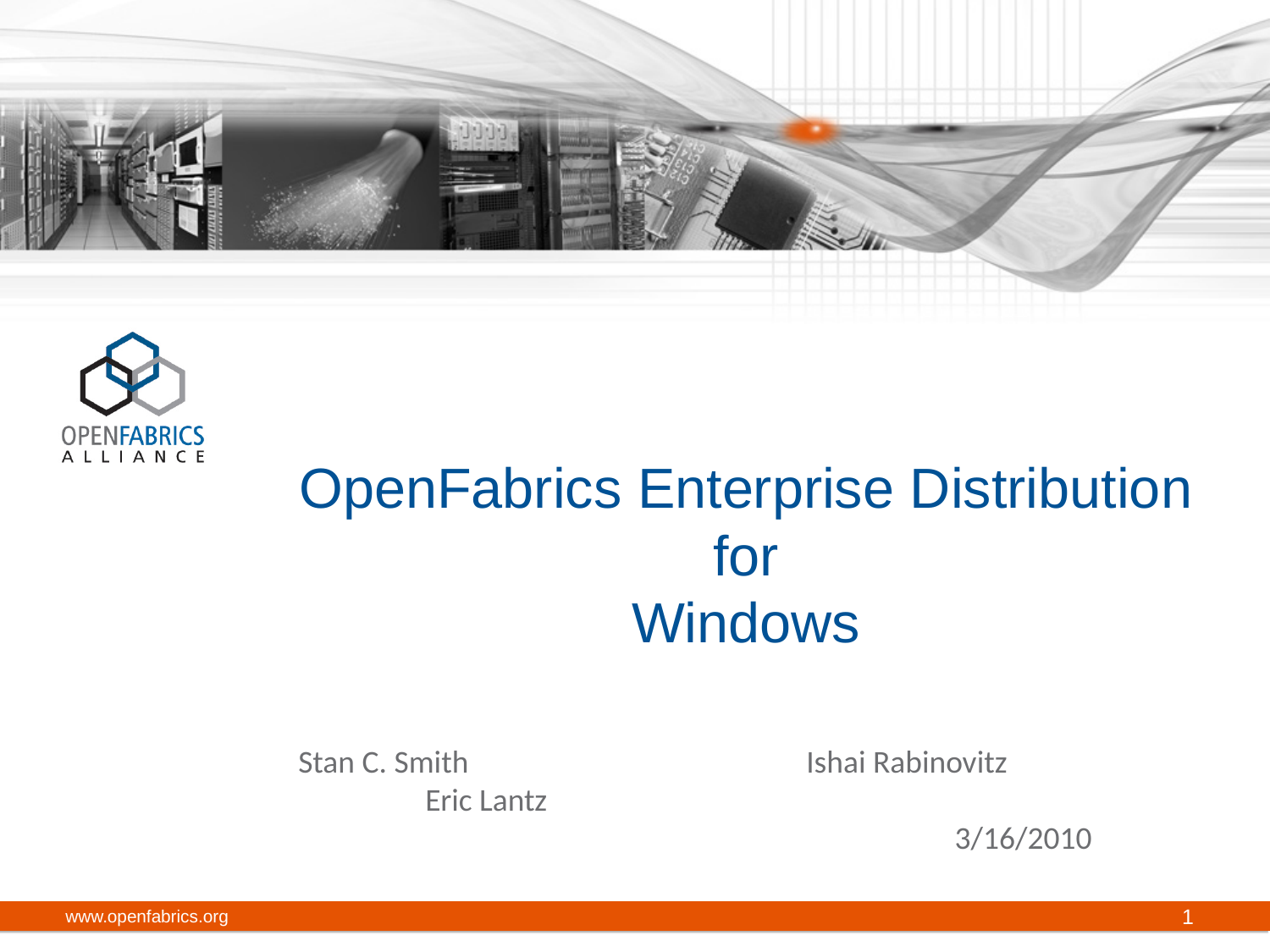

# OpenFabrics Enterprise Distribution for Windows
Stan C. Smith			Ishai Rabinovitz			Eric Lantz
					   3/16/2010
www.openfabrics.org
1